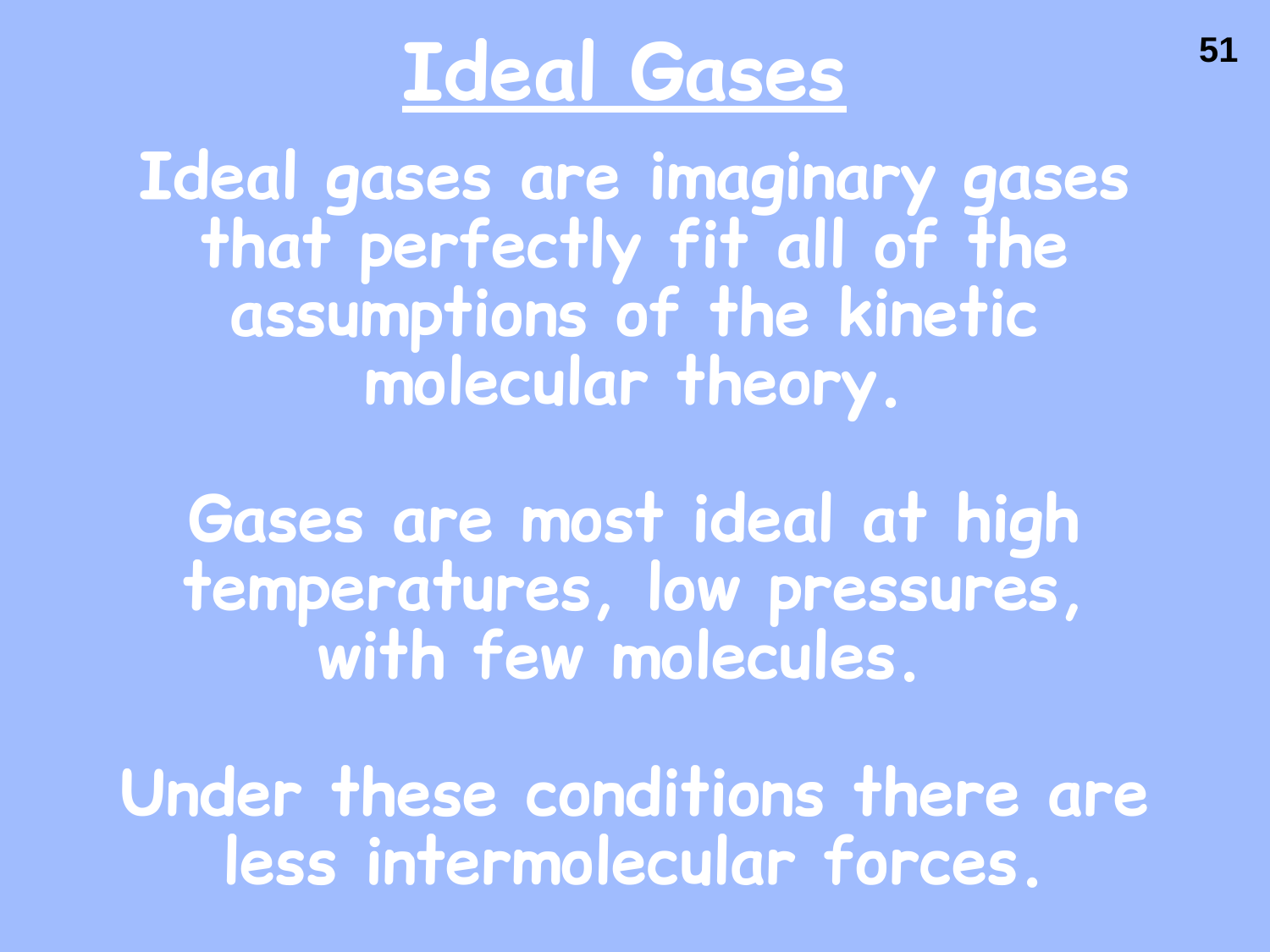

Ideal Gases
Ideal gases are imaginary gases that perfectly fit all of the assumptions of the kinetic molecular theory.

Gases are most ideal at high temperatures, low pressures, with few molecules.

Under these conditions there are less intermolecular forces.